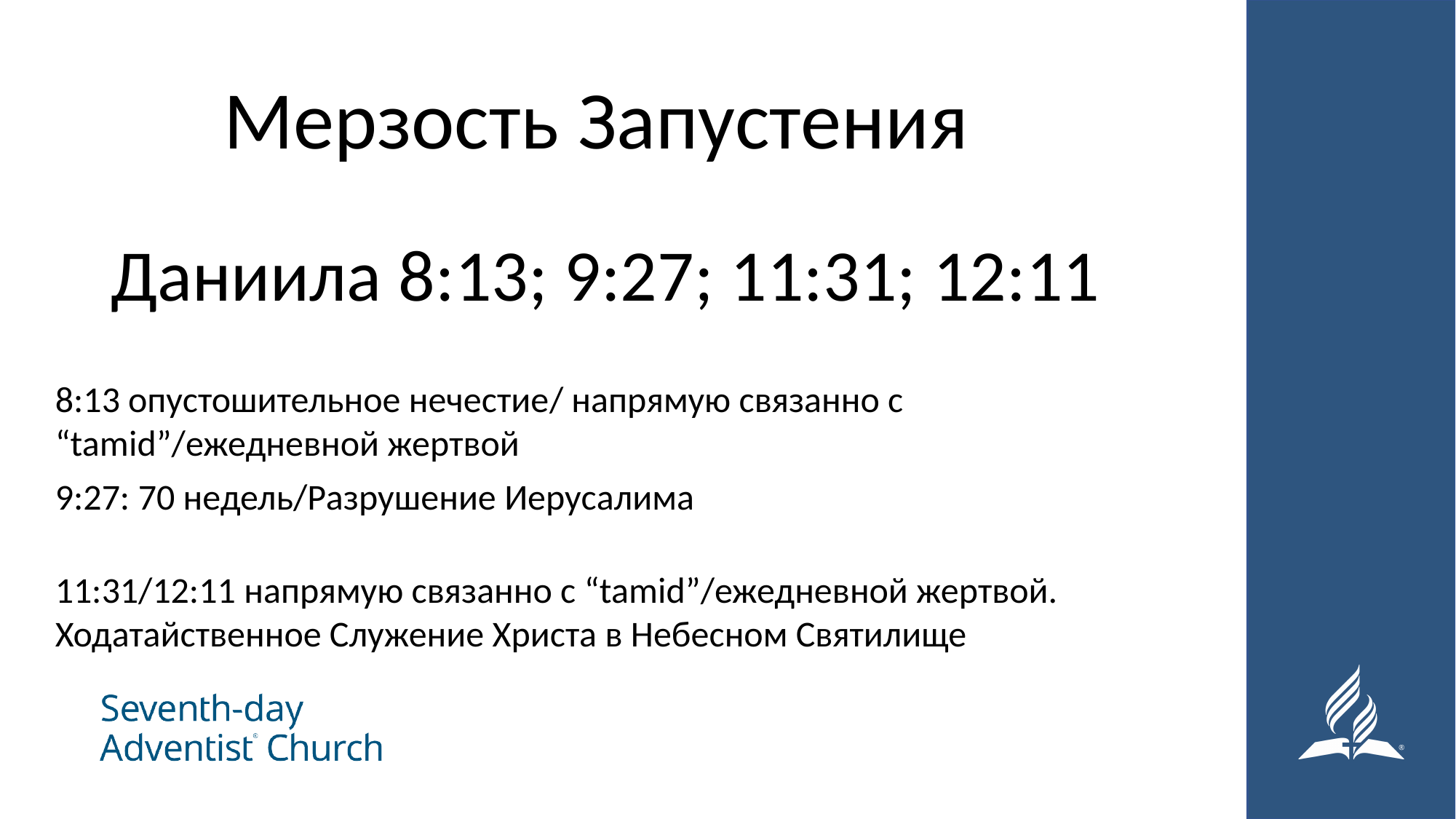

# Мерзость Запустения
Даниила 8:13; 9:27; 11:31; 12:11
8:13 опустошительное нечестие/ напрямую связанно с “tamid”/ежедневной жертвой
9:27: 70 недель/Разрушение Иерусалима
11:31/12:11 напрямую связанно с “tamid”/ежедневной жертвой. Ходатайственное Служение Христа в Небесном Святилище